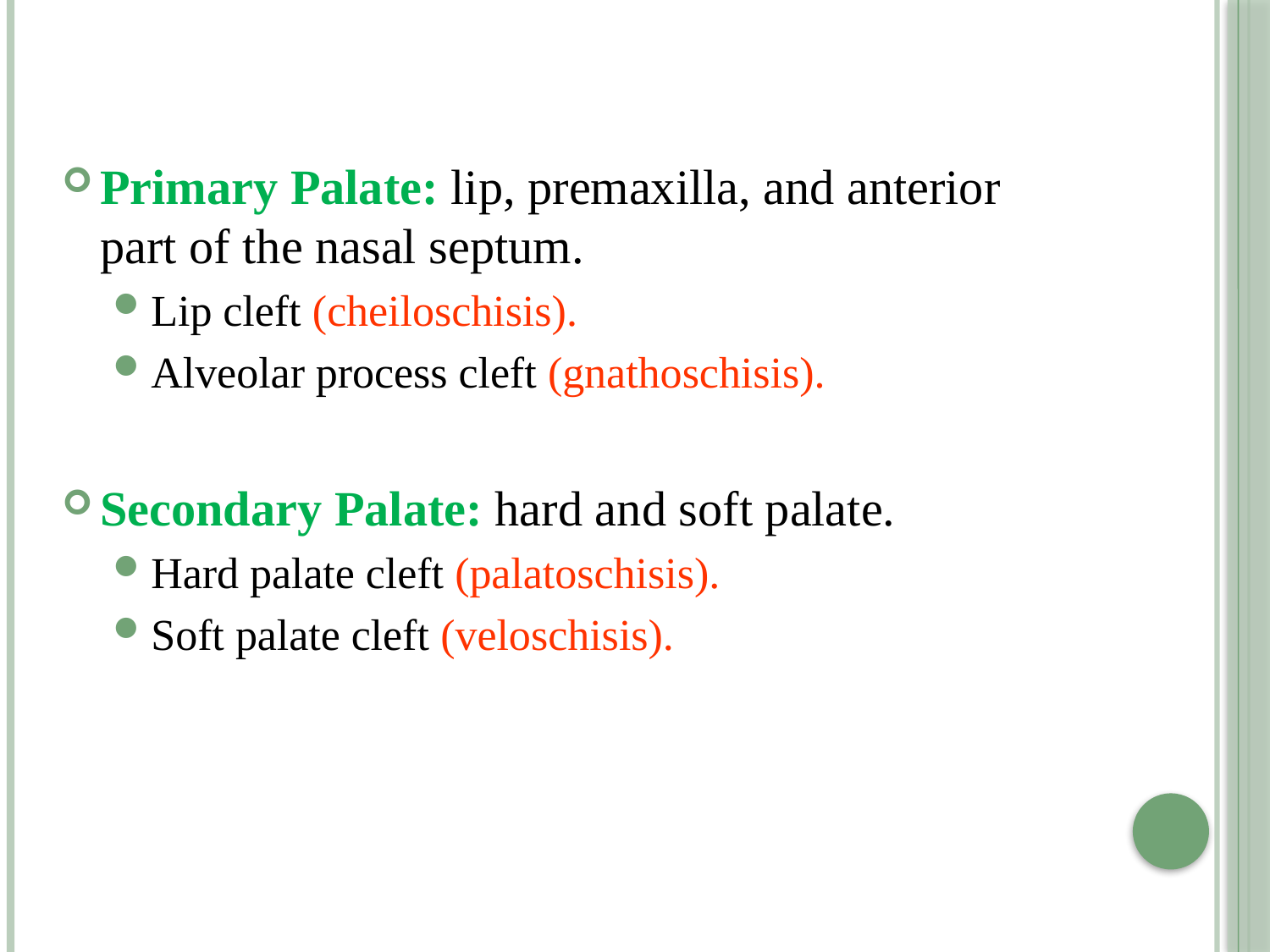

Primary Palate: lip, premaxilla, and anterior part of the nasal septum.
Lip cleft (cheiloschisis).
Alveolar process cleft (gnathoschisis).

Secondary Palate: hard and soft palate.
Hard palate cleft (palatoschisis).
Soft palate cleft (veloschisis).